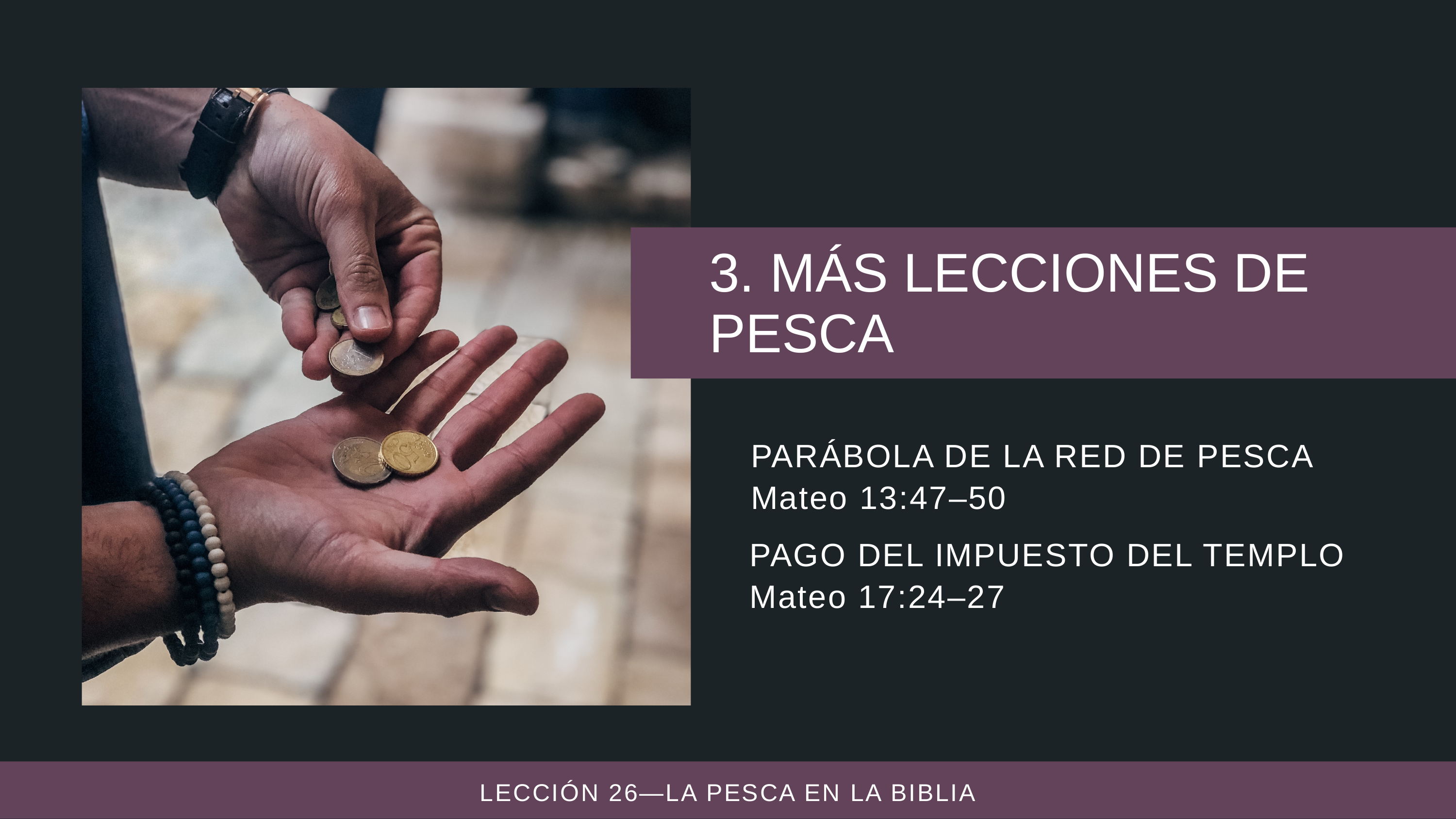

PARÁBOLA DE LA RED DE PESCA
Mateo 13:47–50
PAGO DEL IMPUESTO DEL TEMPLO
Mateo 17:24–27